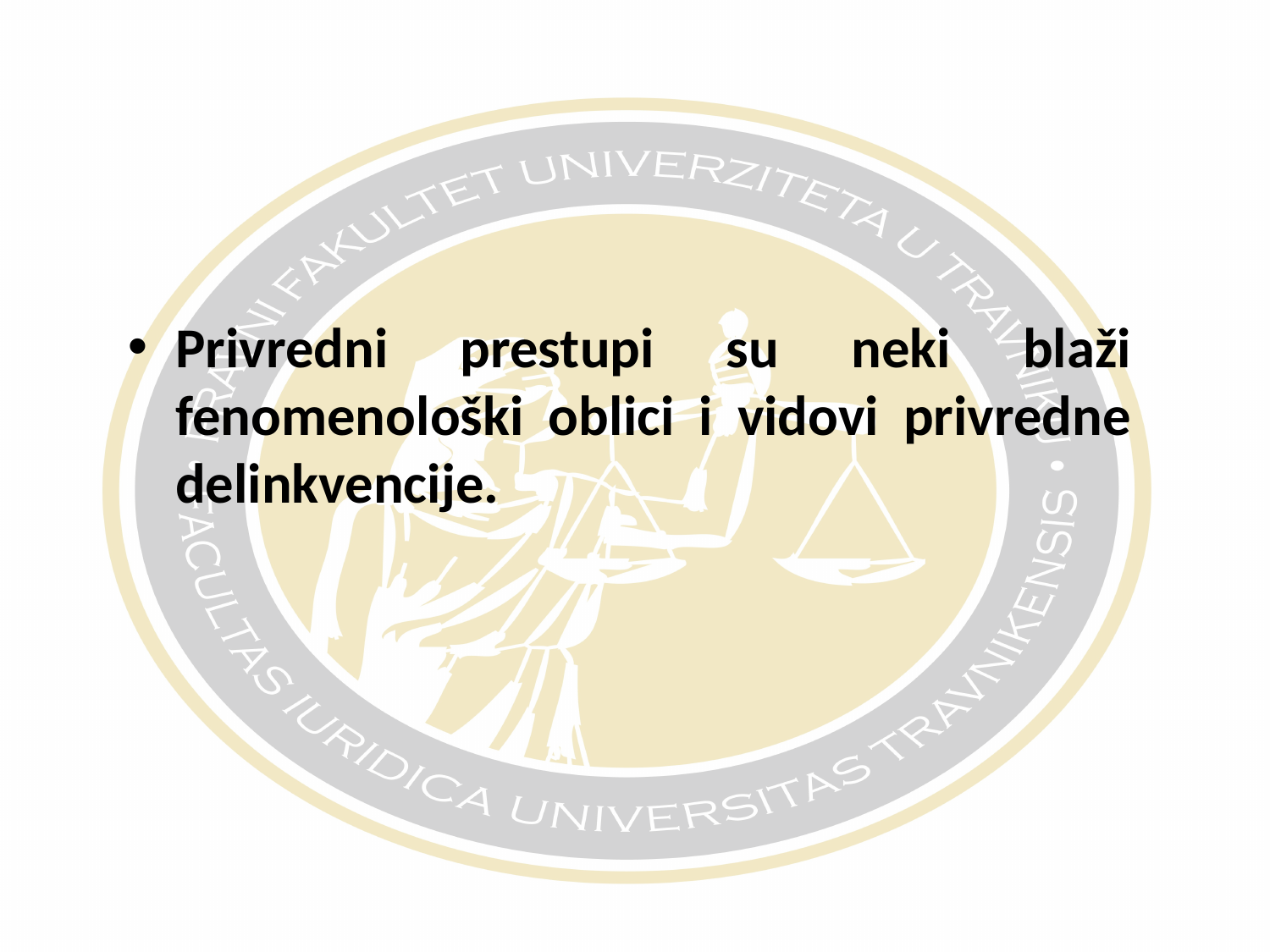

#

Privredni prestupi su neki blaži fenomenološki oblici i vidovi privredne delinkvencije.